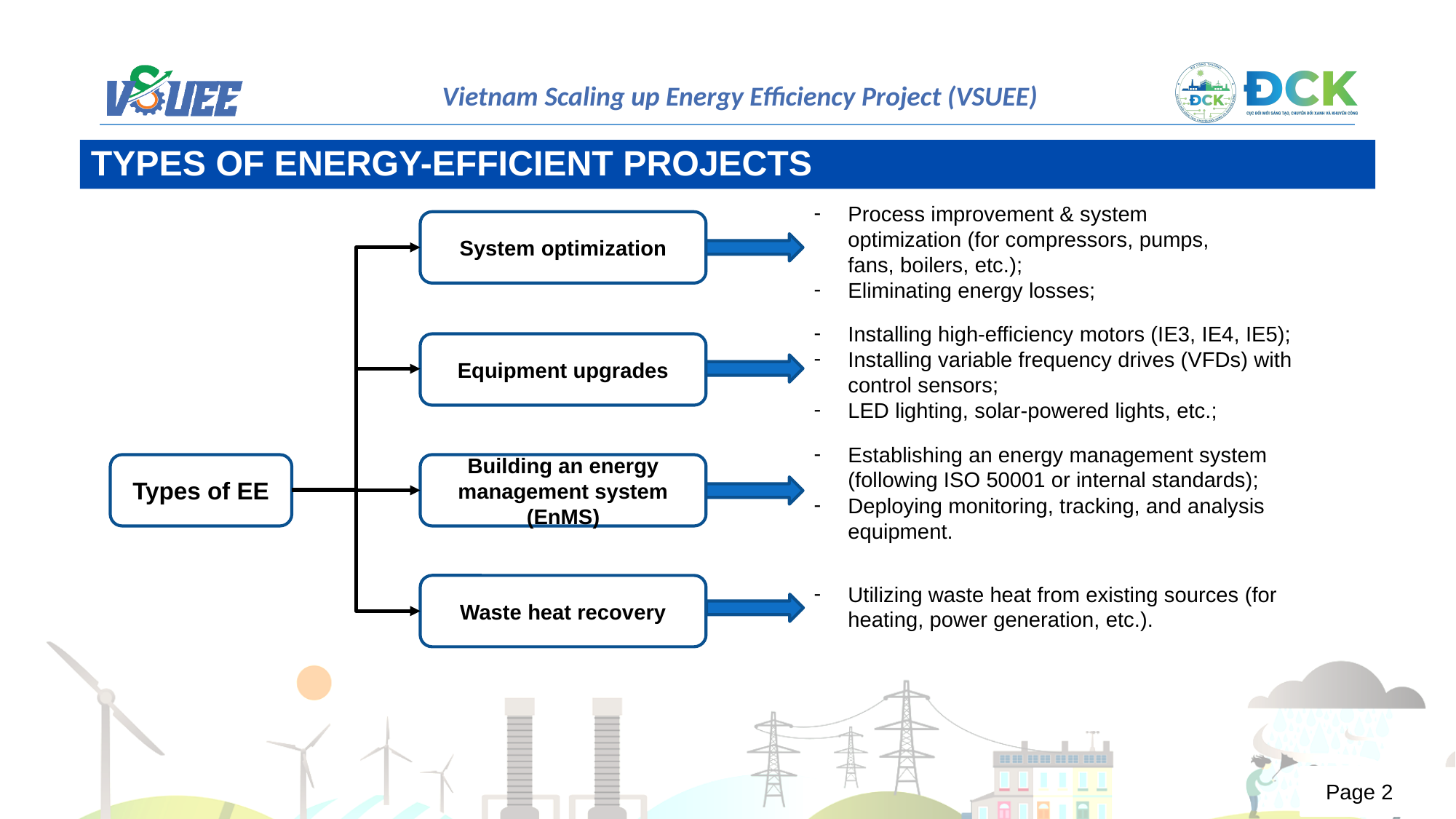

TYPES OF ENERGY-EFFICIENT PROJECTS
Process improvement & system optimization (for compressors, pumps, fans, boilers, etc.);
Eliminating energy losses;
System optimization

Installing high-efficiency motors (IE3, IE4, IE5);
Installing variable frequency drives (VFDs) with control sensors;
LED lighting, solar-powered lights, etc.;
Equipment upgrades

Establishing an energy management system (following ISO 50001 or internal standards);
Deploying monitoring, tracking, and analysis equipment.
Types of EE
Building an energy management system (EnMS)

Waste heat recovery
Utilizing waste heat from existing sources (for heating, power generation, etc.).

Page 2